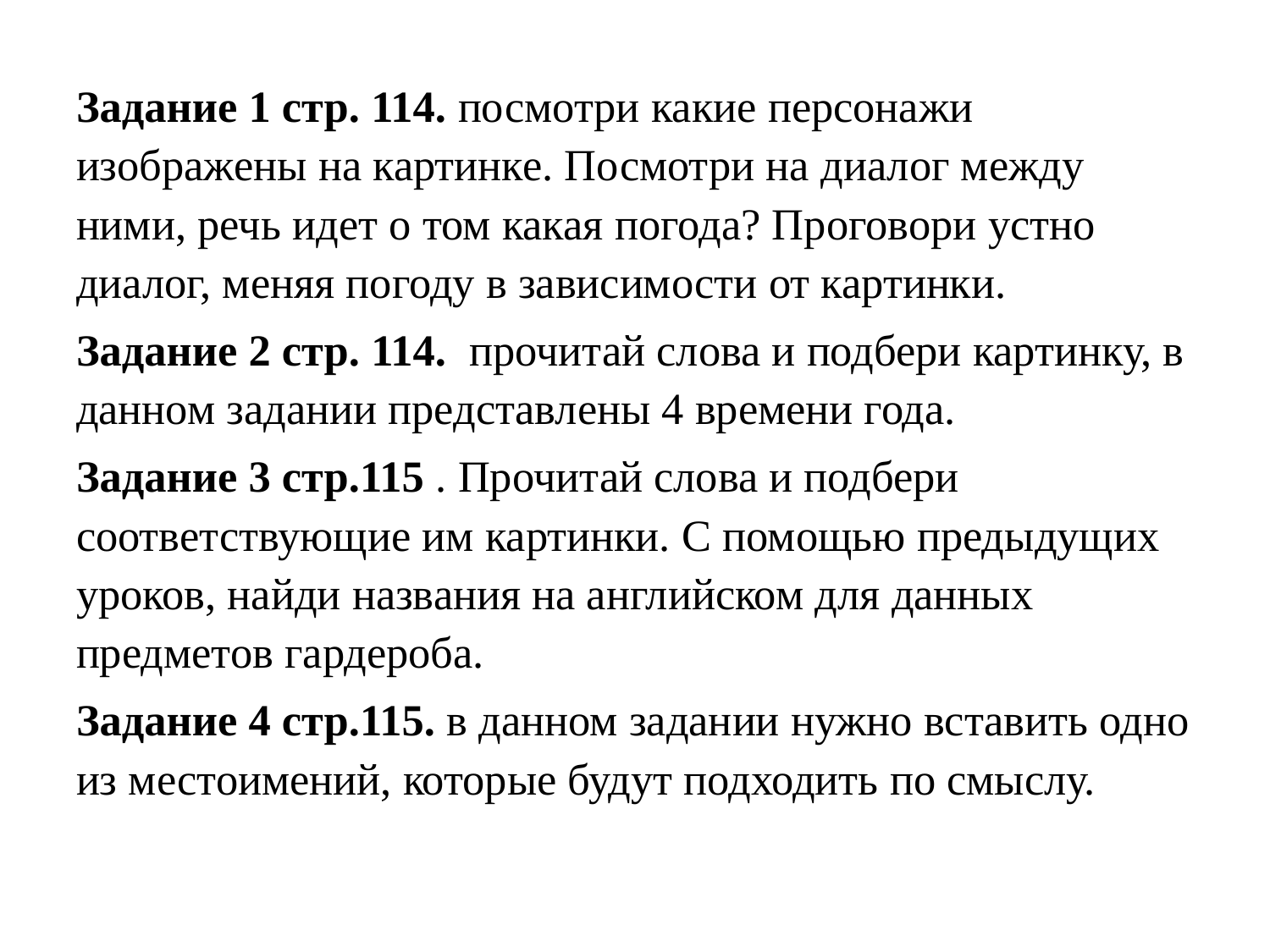

Задание 1 стр. 114. посмотри какие персонажи изображены на картинке. Посмотри на диалог между ними, речь идет о том какая погода? Проговори устно диалог, меняя погоду в зависимости от картинки.
Задание 2 стр. 114.  прочитай слова и подбери картинку, в данном задании представлены 4 времени года.
Задание 3 стр.115 . Прочитай слова и подбери соответствующие им картинки. С помощью предыдущих уроков, найди названия на английском для данных предметов гардероба.
Задание 4 стр.115. в данном задании нужно вставить одно из местоимений, которые будут подходить по смыслу.